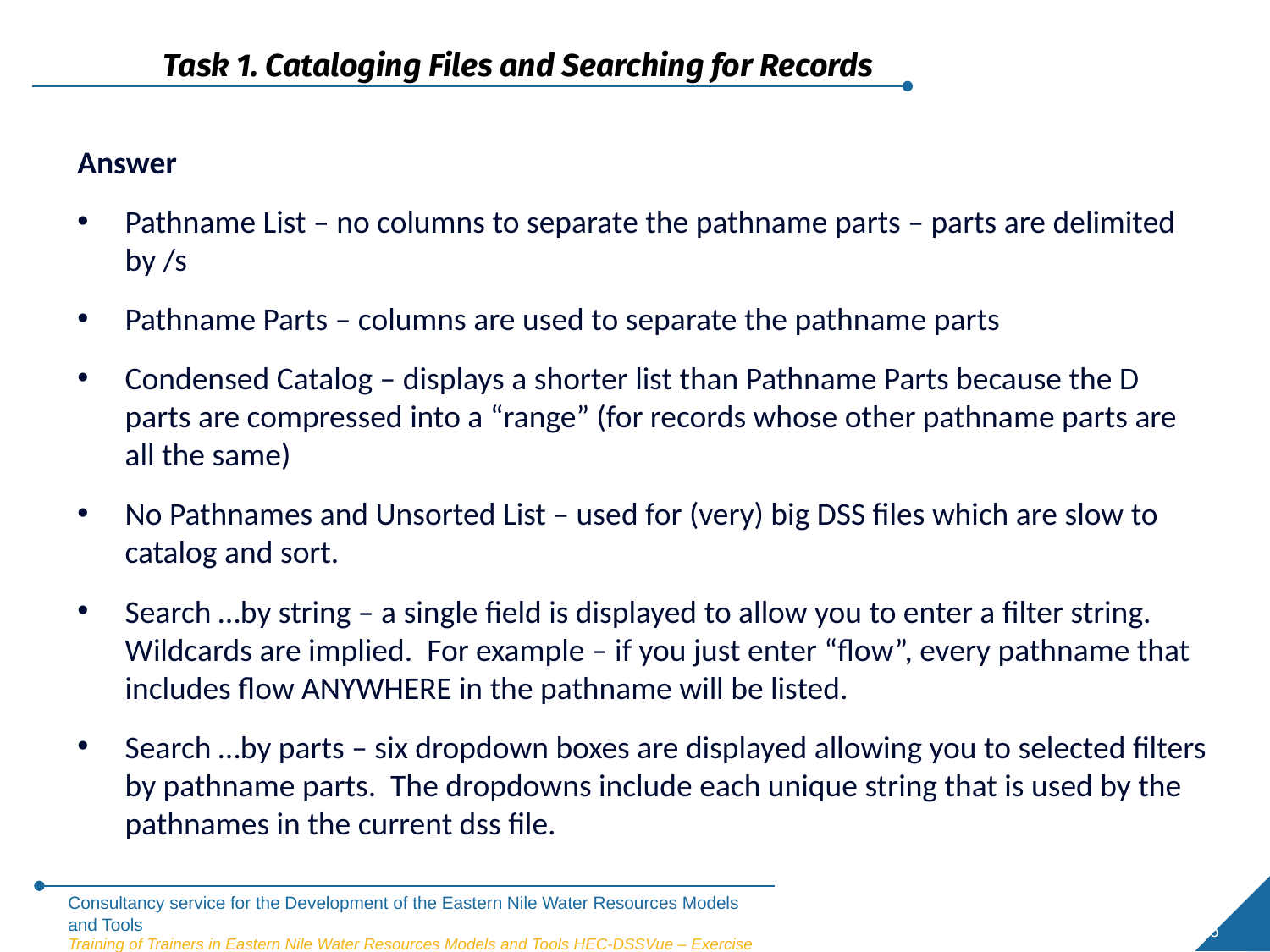

Task 1. Cataloging Files and Searching for Records
Answer
Pathname List – no columns to separate the pathname parts – parts are delimited by /s
Pathname Parts – columns are used to separate the pathname parts
Condensed Catalog – displays a shorter list than Pathname Parts because the D parts are compressed into a “range” (for records whose other pathname parts are all the same)
No Pathnames and Unsorted List – used for (very) big DSS files which are slow to catalog and sort.
Search …by string – a single field is displayed to allow you to enter a filter string.  Wildcards are implied.  For example – if you just enter “flow”, every pathname that includes flow ANYWHERE in the pathname will be listed.
Search …by parts – six dropdown boxes are displayed allowing you to selected filters by pathname parts.  The dropdowns include each unique string that is used by the pathnames in the current dss file.